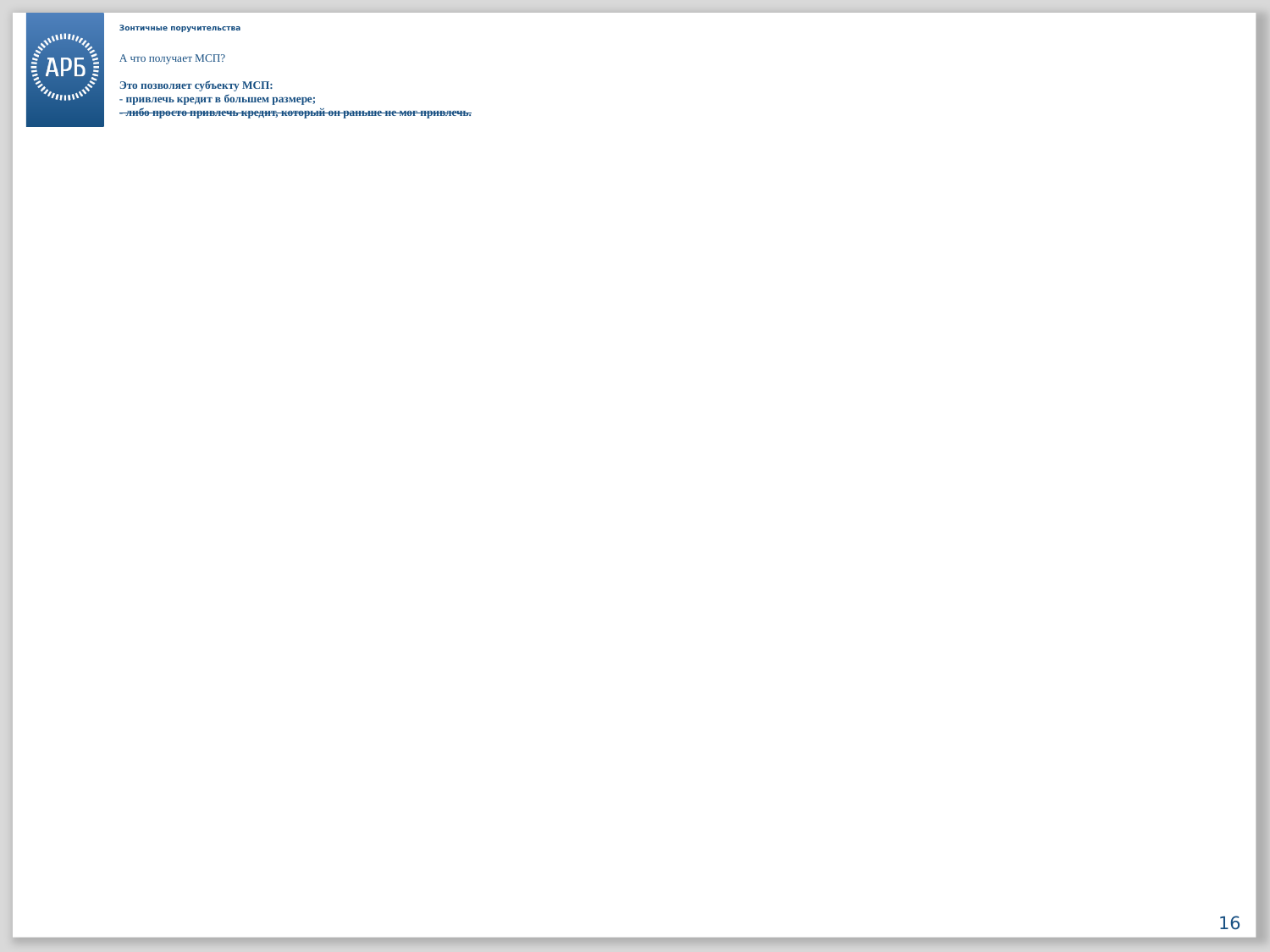

# Зонтичные поручительства А что получает МСП? Это позволяет субъекту МСП: - привлечь кредит в большем размере; - либо просто привлечь кредит, который он раньше не мог привлечь.

16